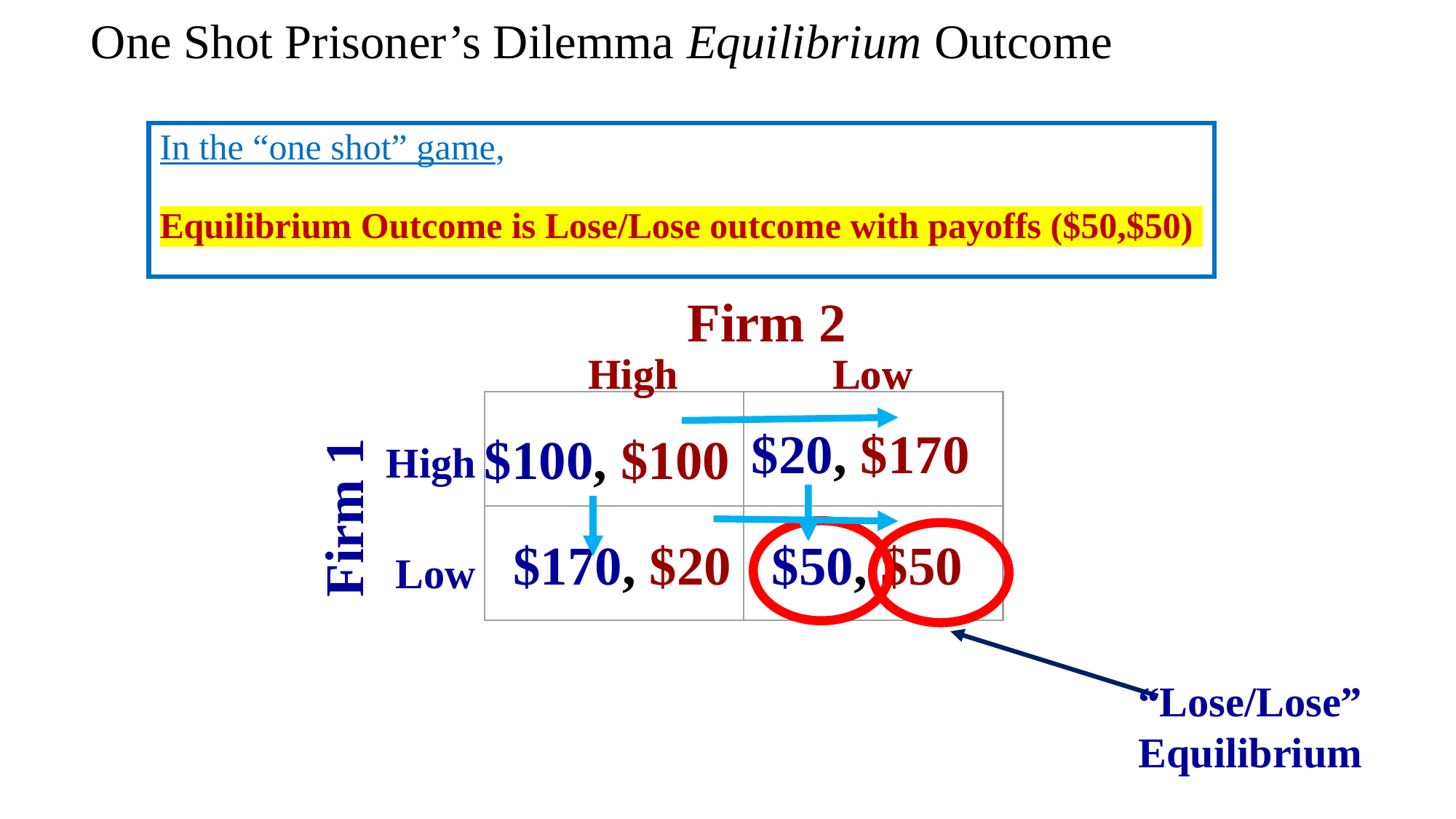

One Shot Prisoner’s Dilemma Equilibrium Outcome
In the “one shot” game,
Equilibrium Outcome is Lose/Lose outcome with payoffs ($50,$50)

Firm 2
High
Low
High
Low

$20, $170
$100, $100
High
Firm 1

$50, $50
$170, $20
Low
“Lose/Lose”
Equilibrium